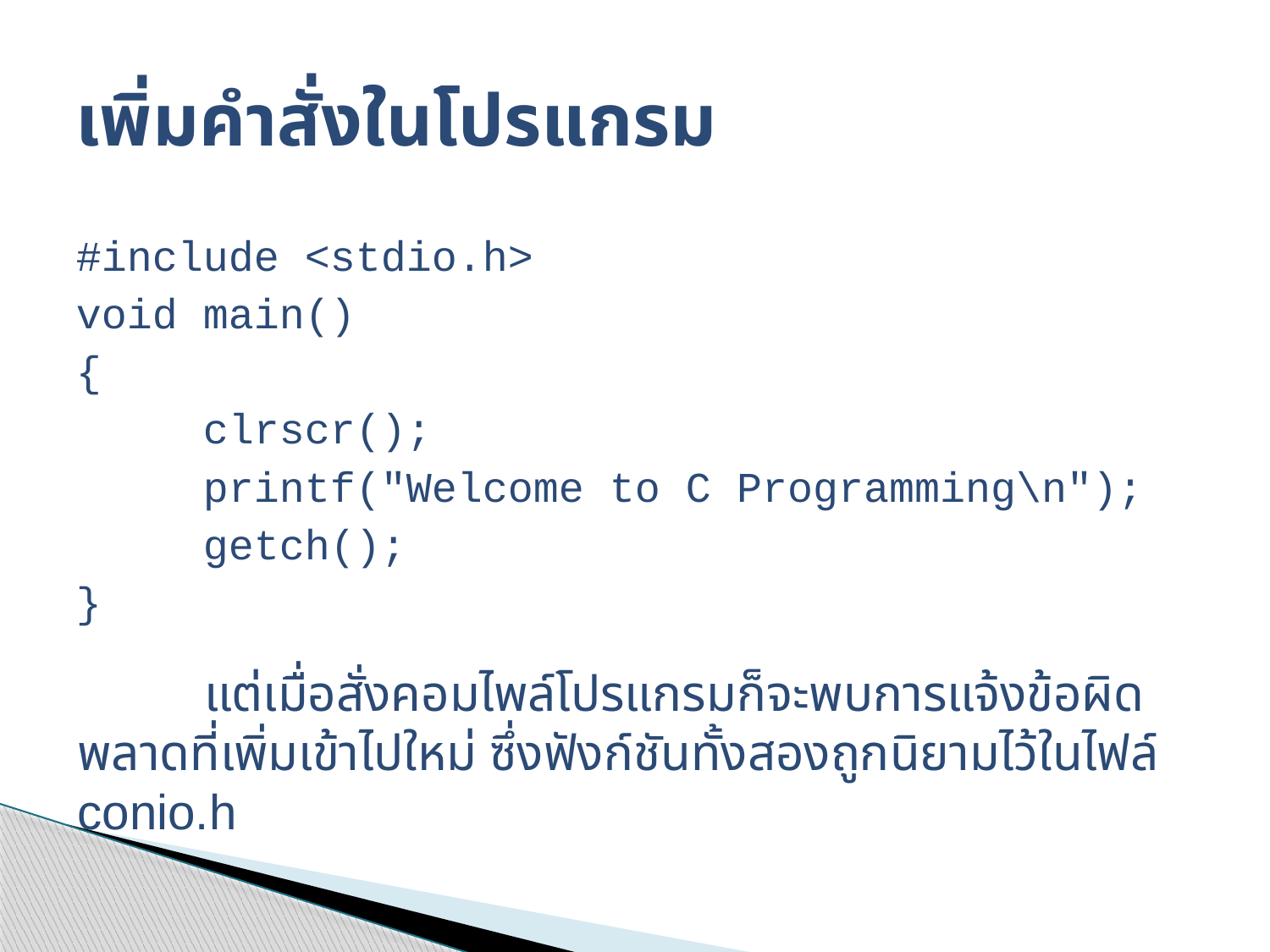

# เพิ่มคำสั่งในโปรแกรม
#include <stdio.h>
void main()
{
	clrscr();
	printf("Welcome to C Programming\n");
	getch();
}
	แต่เมื่อสั่งคอมไพล์โปรแกรมก็จะพบการแจ้งข้อผิดพลาดที่เพิ่มเข้าไปใหม่ ซึ่งฟังก์ชันทั้งสองถูกนิยามไว้ในไฟล์ conio.h